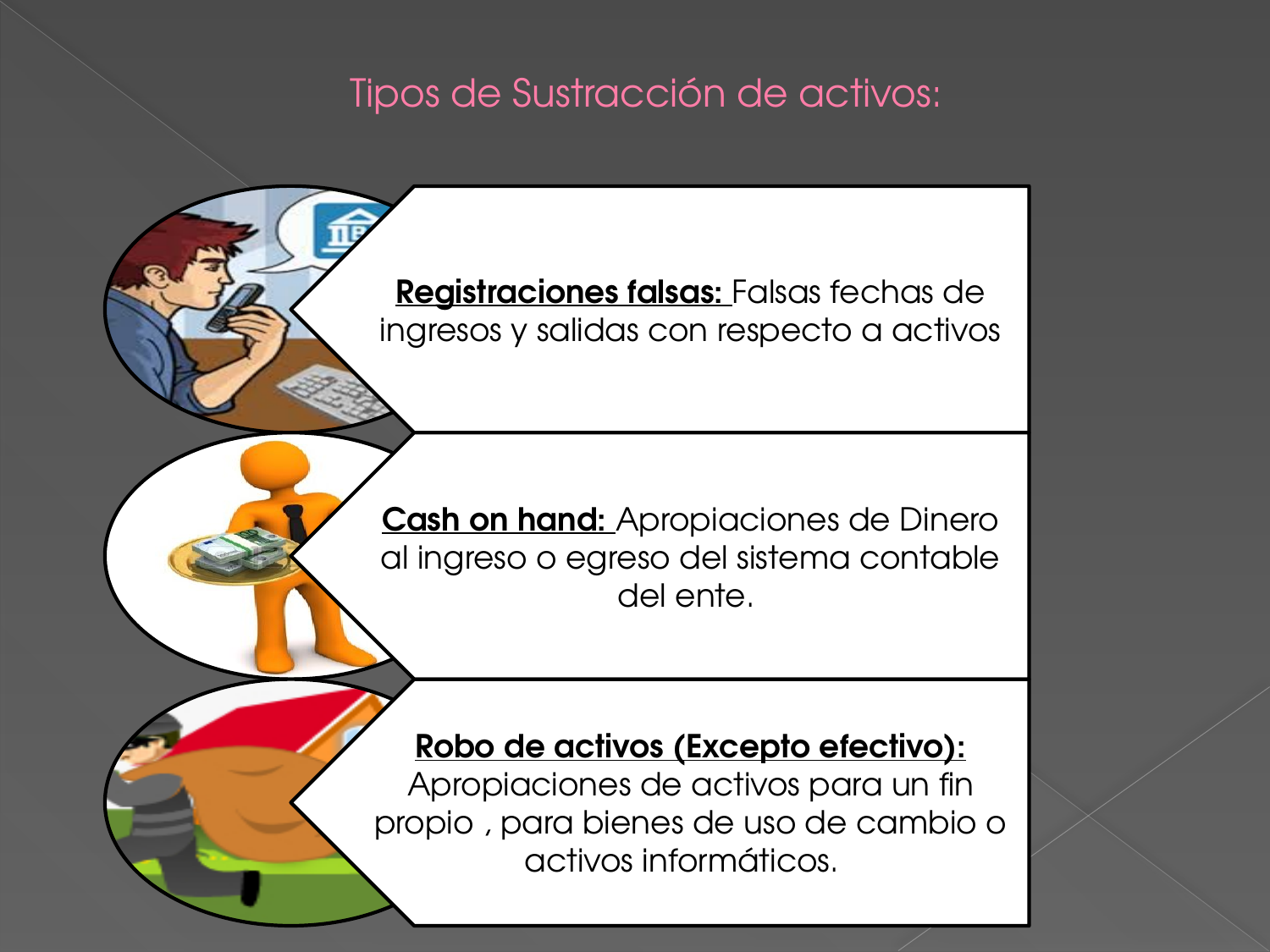

# Tipos de Sustracción de activos:
Registraciones falsas: Falsas fechas de ingresos y salidas con respecto a activos
Cash on hand: Apropiaciones de Dinero al ingreso o egreso del sistema contable del ente.
Robo de activos (Excepto efectivo): Apropiaciones de activos para un fin propio , para bienes de uso de cambio o activos informáticos.